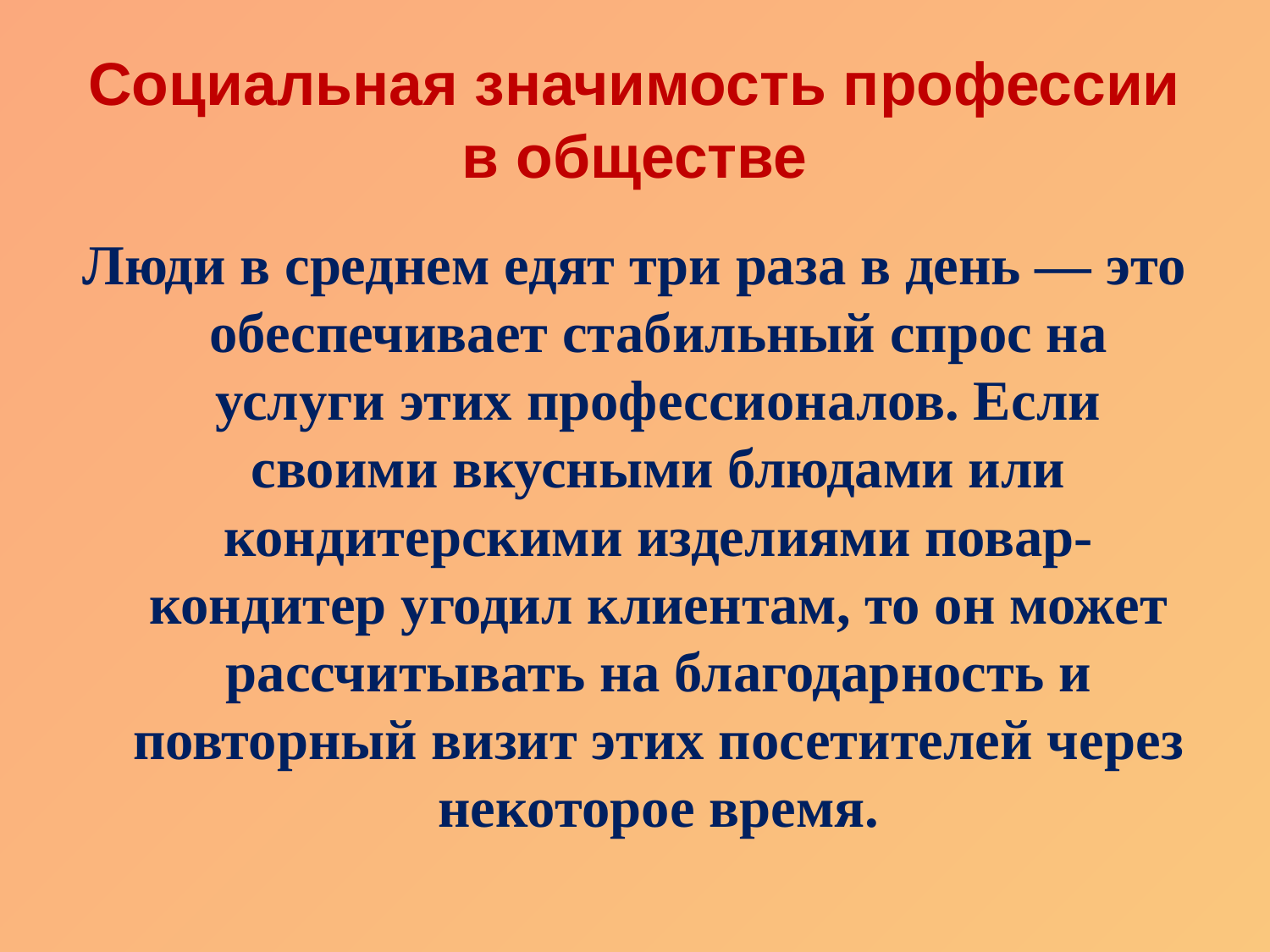

# Социальная значимость профессии в обществе
Люди в среднем едят три раза в день — это обеспечивает стабильный спрос на услуги этих профессионалов. Если своими вкусными блюдами или кондитерскими изделиями повар-кондитер угодил клиентам, то он может рассчитывать на благодарность и повторный визит этих посетителей через некоторое время.